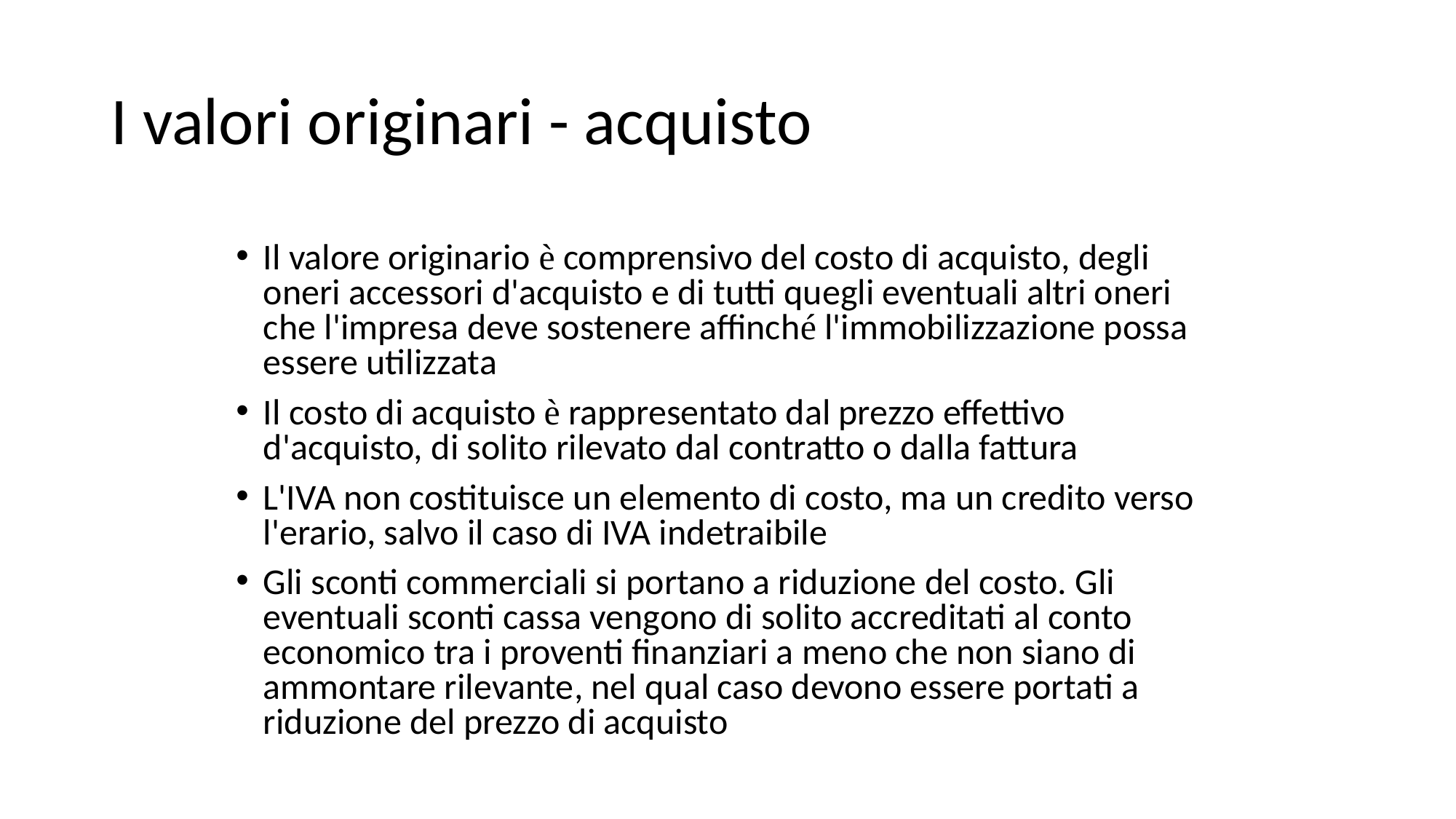

# I valori originari - acquisto
Il valore originario è comprensivo del costo di acquisto, degli oneri accessori d'acquisto e di tutti quegli eventuali altri oneri che l'impresa deve sostenere affinché l'immobilizzazione possa essere utilizzata
Il costo di acquisto è rappresentato dal prezzo effettivo d'acquisto, di solito rilevato dal contratto o dalla fattura
L'IVA non costituisce un elemento di costo, ma un credito verso l'erario, salvo il caso di IVA indetraibile
Gli sconti commerciali si portano a riduzione del costo. Gli eventuali sconti cassa vengono di solito accreditati al conto economico tra i proventi finanziari a meno che non siano di ammontare rilevante, nel qual caso devono essere portati a riduzione del prezzo di acquisto